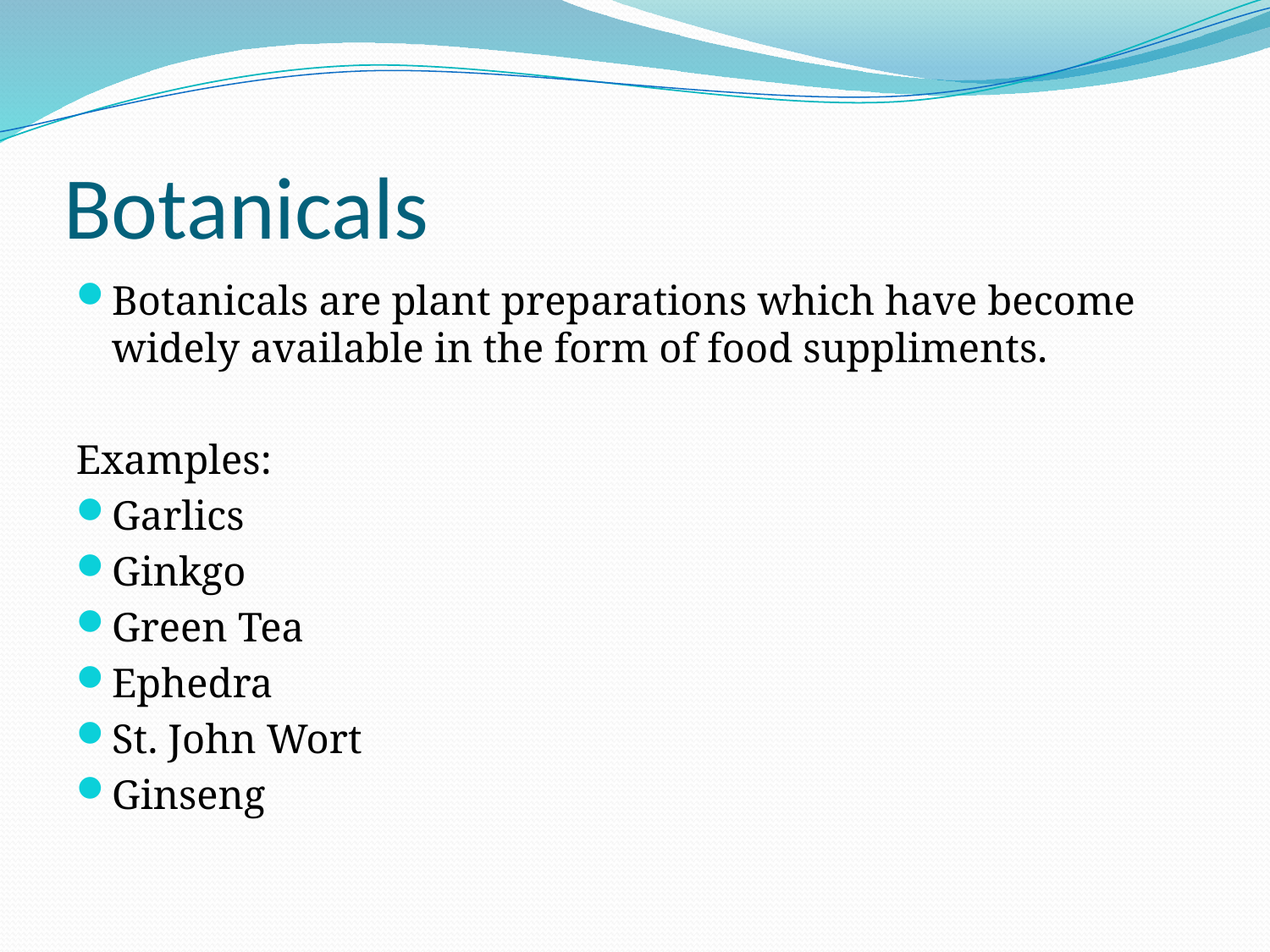

# Botanicals
Botanicals are plant preparations which have become widely available in the form of food suppliments.

Examples:
Garlics
Ginkgo
Green Tea
Ephedra
St. John Wort
Ginseng